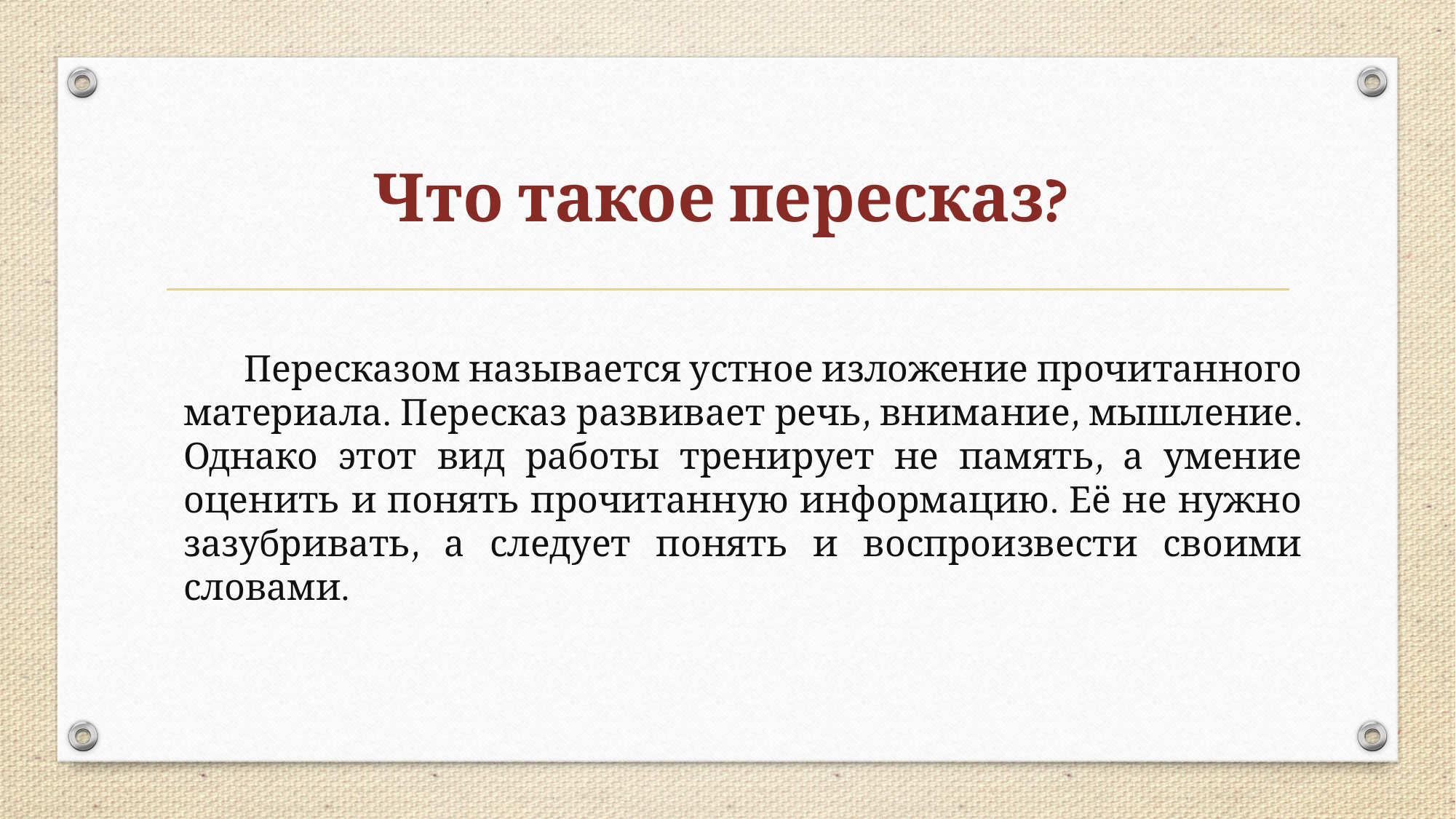

# Что такое пересказ?
       Пересказом называется устное изложение прочитанного материала. Пересказ развивает речь, внимание, мышление. Однако этот вид работы тренирует не память, а умение оценить и понять прочитанную информацию. Её не нужно зазубривать, а следует понять и воспроизвести своими словами.